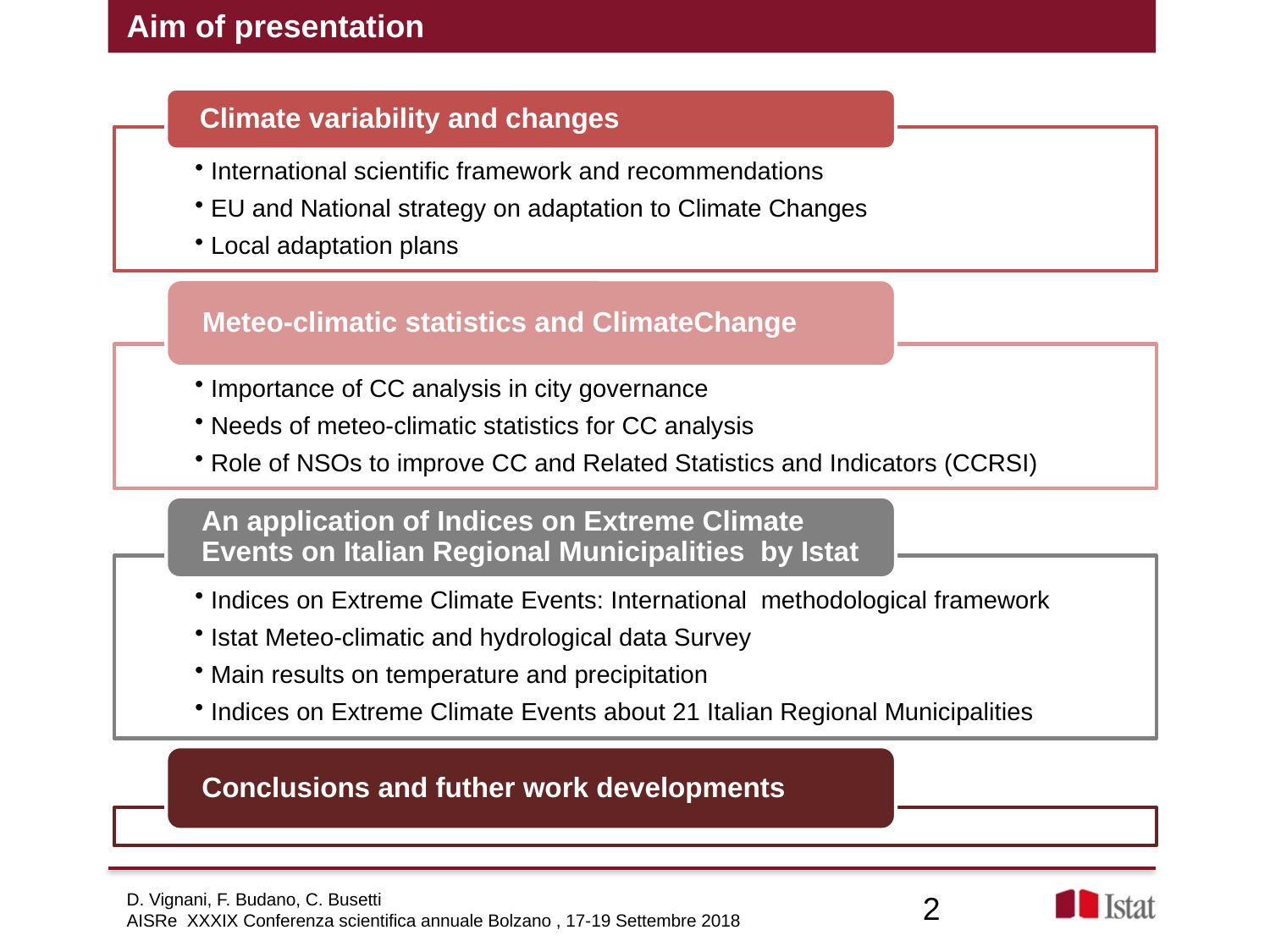

Aim of presentation

International scientific framework and recommendations
EU and National strategy on adaptation to Climate Changes
Local adaptation plans
Climate variability and changes
Importance of CC analysis in city governance
Needs of meteo-climatic statistics for CC analysis
Role of NSOs to improve CC and Related Statistics and Indicators (CCRSI)
Meteo-climatic statistics and ClimateChange
Indices on Extreme Climate Events: International  methodological framework
Istat Meteo-climatic and hydrological data Survey
Main results on temperature and precipitation
Indices on Extreme Climate Events about 21 Italian Regional Municipalities
An application of Indices on Extreme Climate Events on Italian Regional Municipalities  by Istat

Conclusions and futher work developments
D. Vignani, F. Budano, C. Busetti
AISRe  XXXIX Conferenza scientifica annuale Bolzano , 17-19 Settembre 2018
2